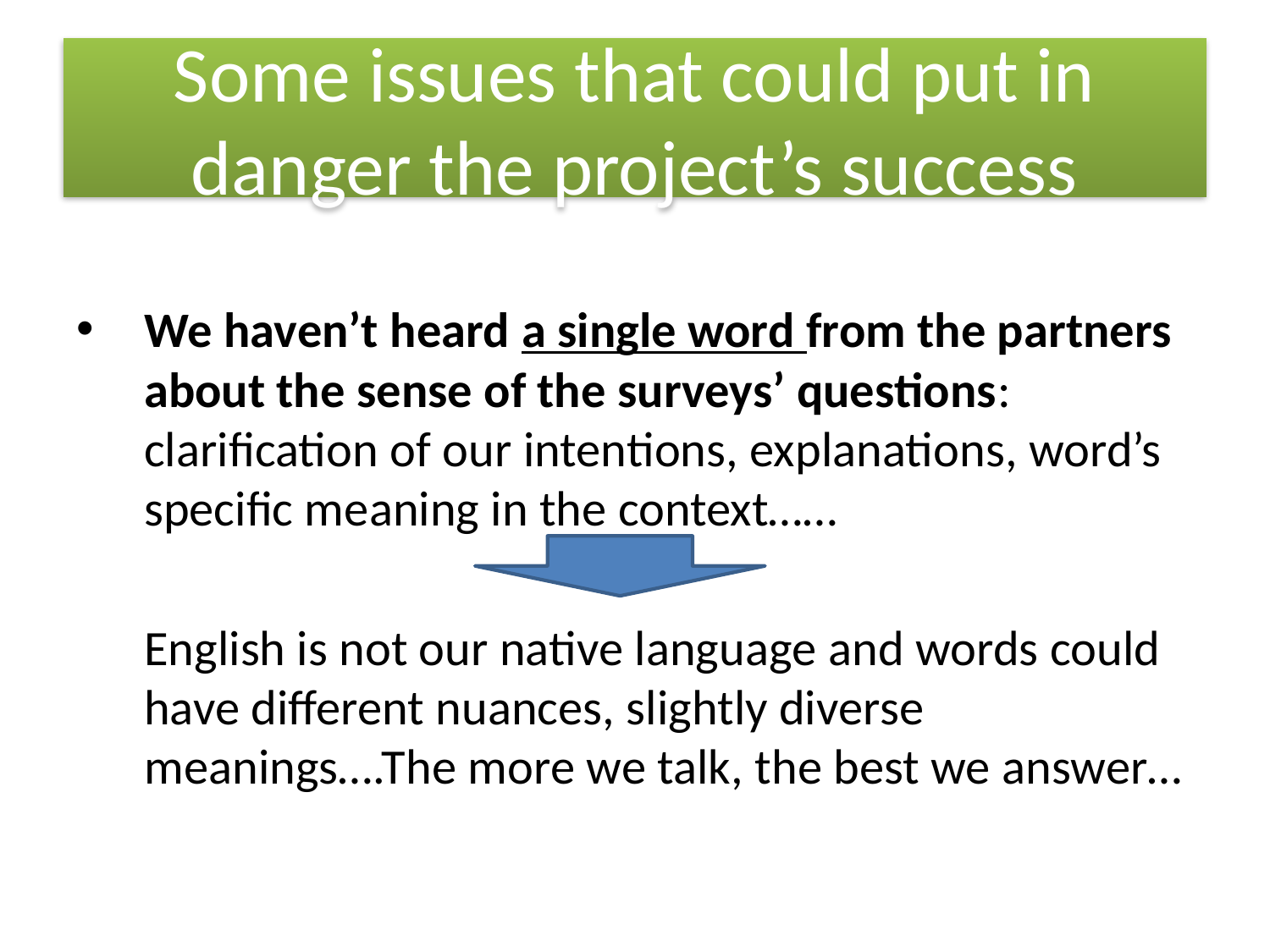

# Some issues that could put in danger the project’s success

We haven’t heard a single word from the partners about the sense of the surveys’ questions: clarification of our intentions, explanations, word’s specific meaning in the context……

	English is not our native language and words could have different nuances, slightly diverse meanings….The more we talk, the best we answer…